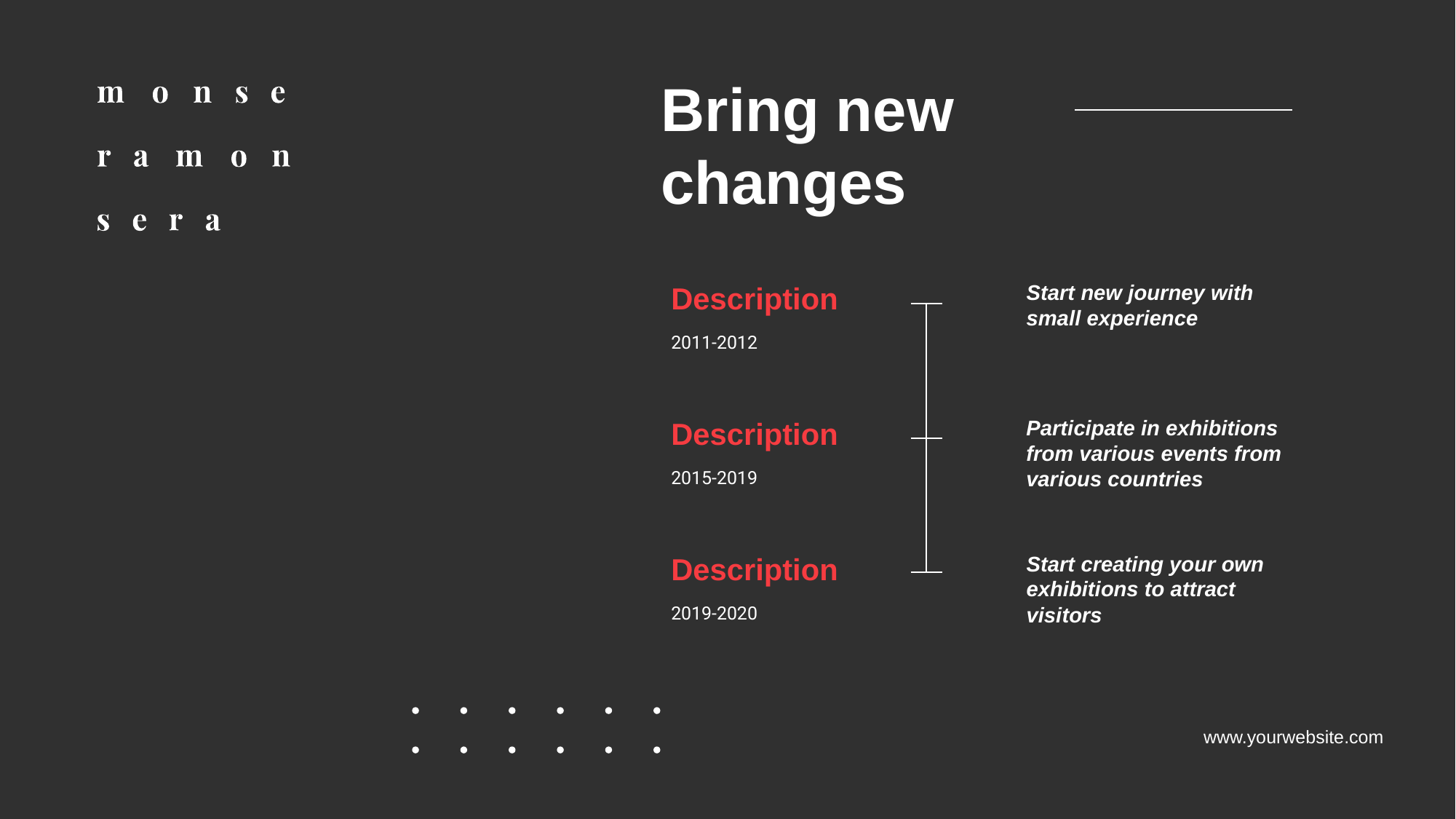

Bring new
changes

Description
Start new journey with small experience
2011-2012
Description
Participate in exhibitions from various events from various countries
2015-2019
Description
Start creating your own exhibitions to attract visitors
2019-2020

www.yourwebsite.com